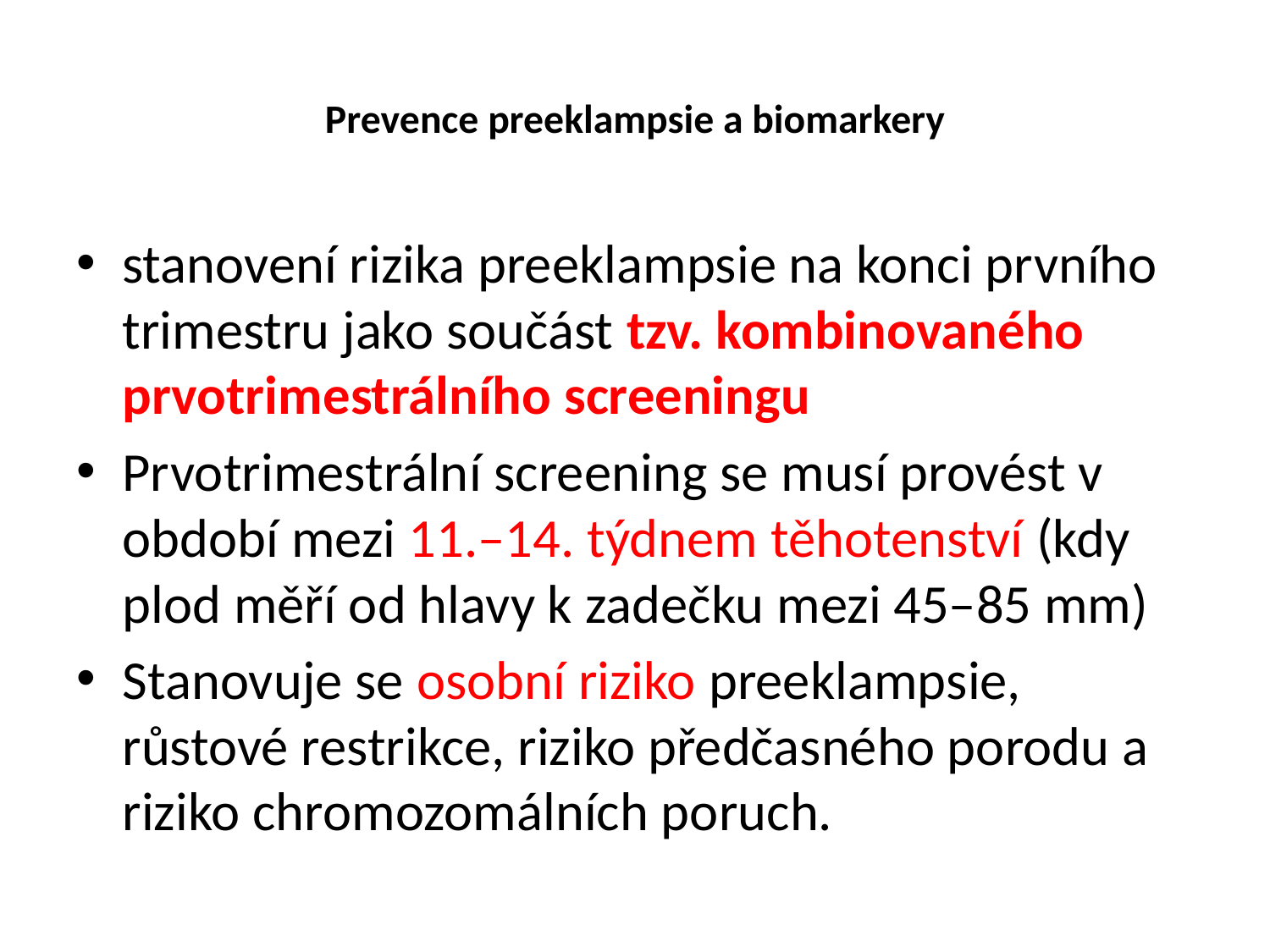

# Prevence preeklampsie a bio­markery
stanovení rizika preeklampsie na konci prvního trimestru jako součást tzv. kombinovaného prvotrimestrálního screeningu
Prvotrimestrální screening se musí provést v období mezi 11.–14. týdnem těhotenství (kdy plod měří od hlavy k zadečku mezi 45–85 mm)
Stanovuje se osobní riziko preeklampsie, růstové restrikce, riziko předčasného porodu a riziko chromozomálních poruch.